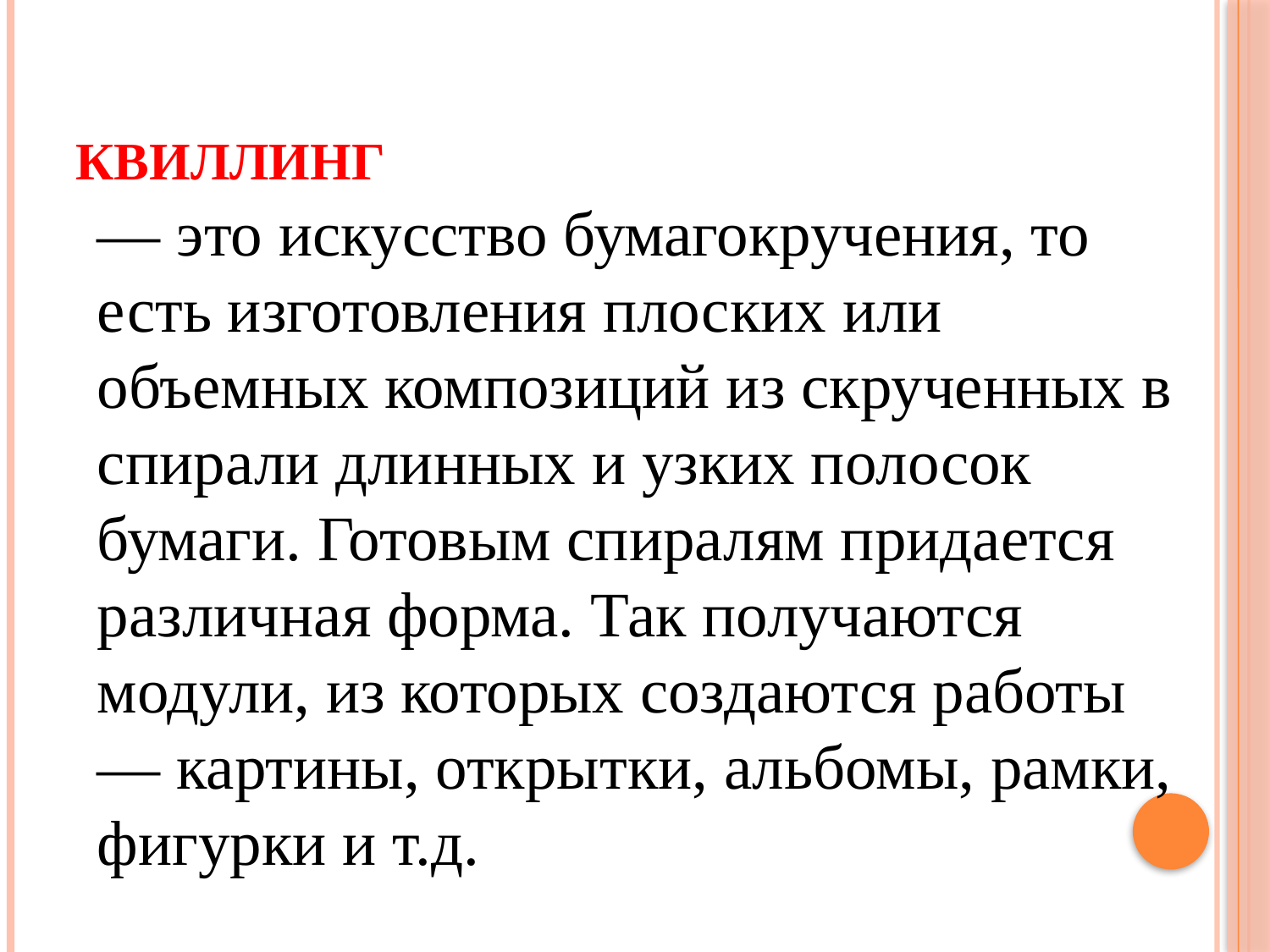

# Квиллинг
— это искусство бумагокручения, то есть изготовления плоских или объемных композиций из скрученных в спирали длинных и узких полосок бумаги. Готовым спиралям придается различная форма. Так получаются модули, из которых создаются работы — картины, открытки, альбомы, рамки, фигурки и т.д.